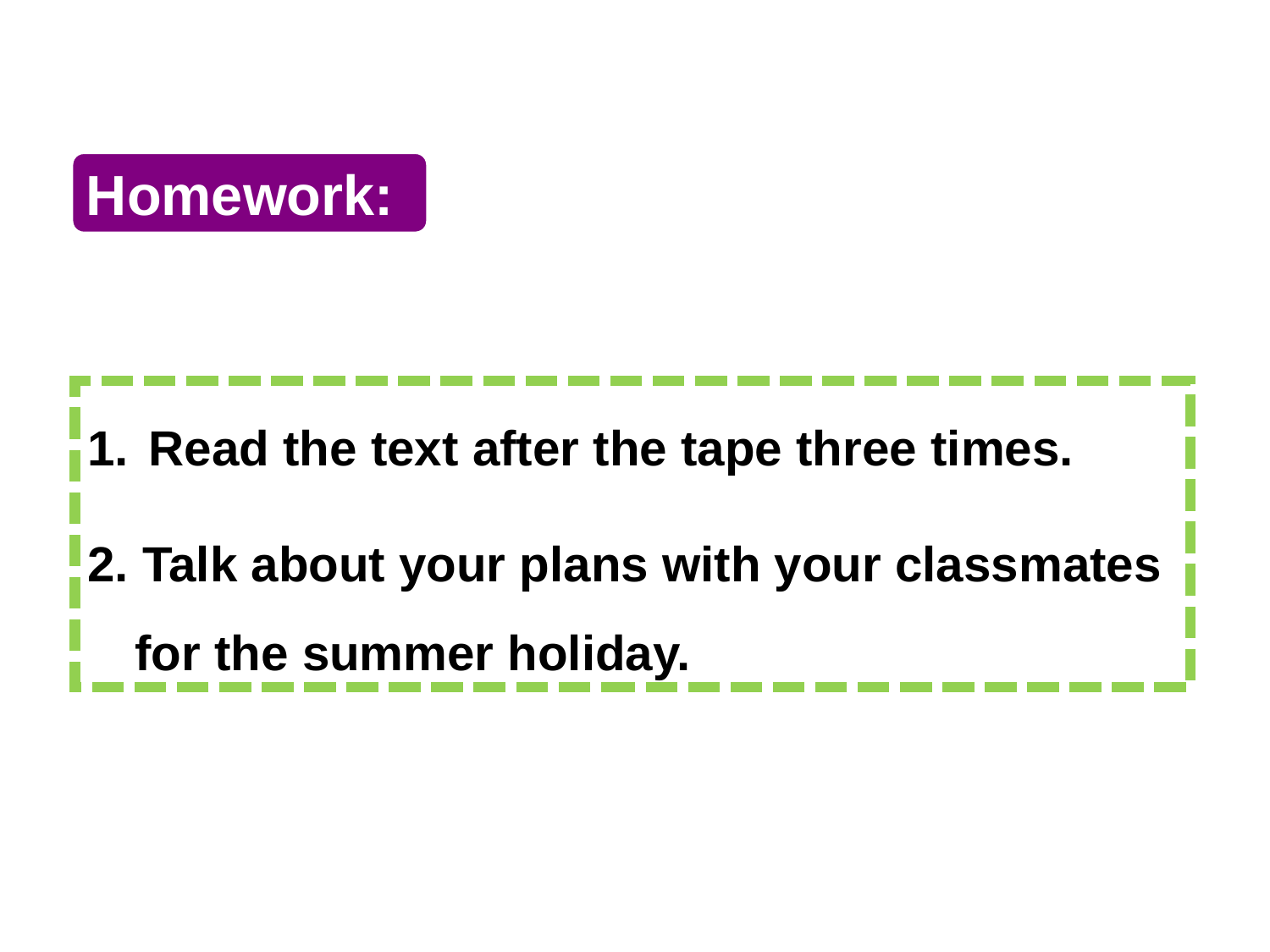

Homework:
 Read the text after the tape three times.
2. Talk about your plans with your classmates  for the summer holiday.